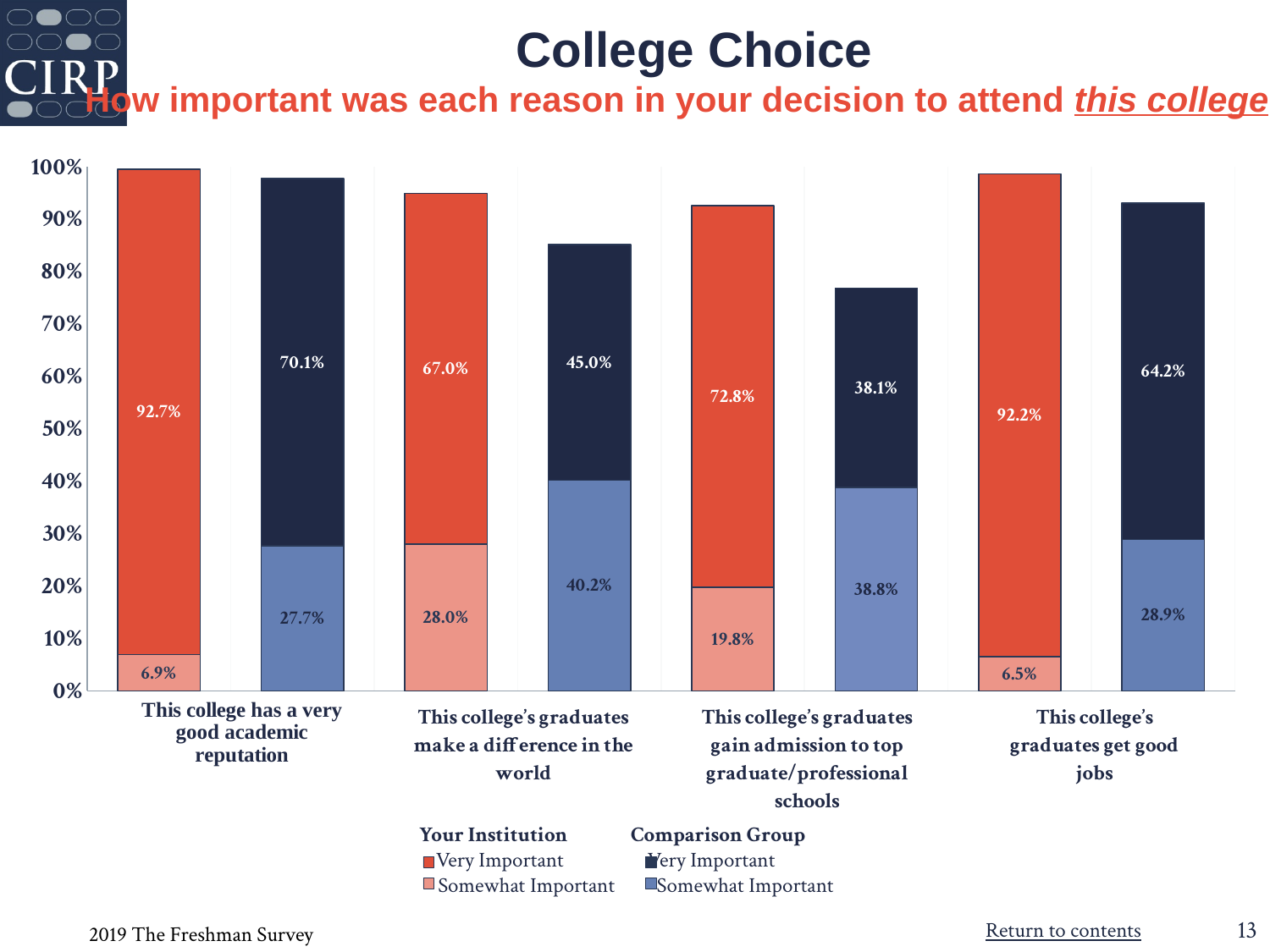

# College Choice How important was each reason in your decision to attend this college?

### Chart

| Category | Somewhat Important | Very Important |
|---|---|---|
| Your Institution | 0.069 | 0.927 |
| Comparison Group | 0.277 | 0.701 |
| Your Institution | 0.28 | 0.67 |
| Comparison Group | 0.402 | 0.45 |
| Your Institution | 0.198 | 0.728 |
| Comparison Group | 0.388 | 0.381 |
| Your Institution | 0.065 | 0.922 |
| Comparison Group | 0.289 | 0.642 |
 Your Institution               Comparison Group
     Very Important                  Very Important
     Somewhat Important         Somewhat Important

2019 The Freshman Survey
Return to contents
13